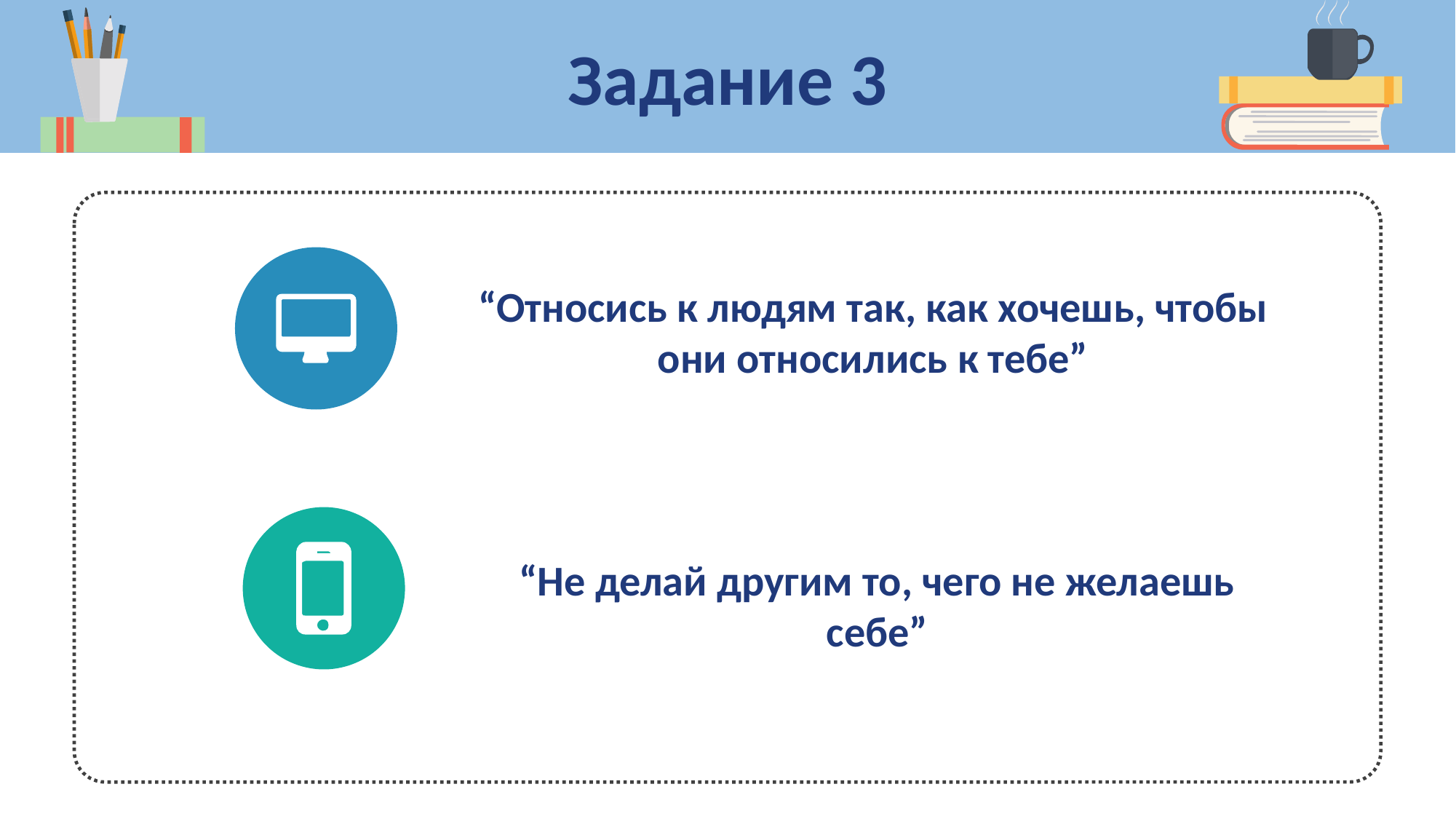

Задание 3

“Относись к людям так, как хочешь, чтобы они относились к тебе”

“Не делай другим то, чего не желаешь себе”